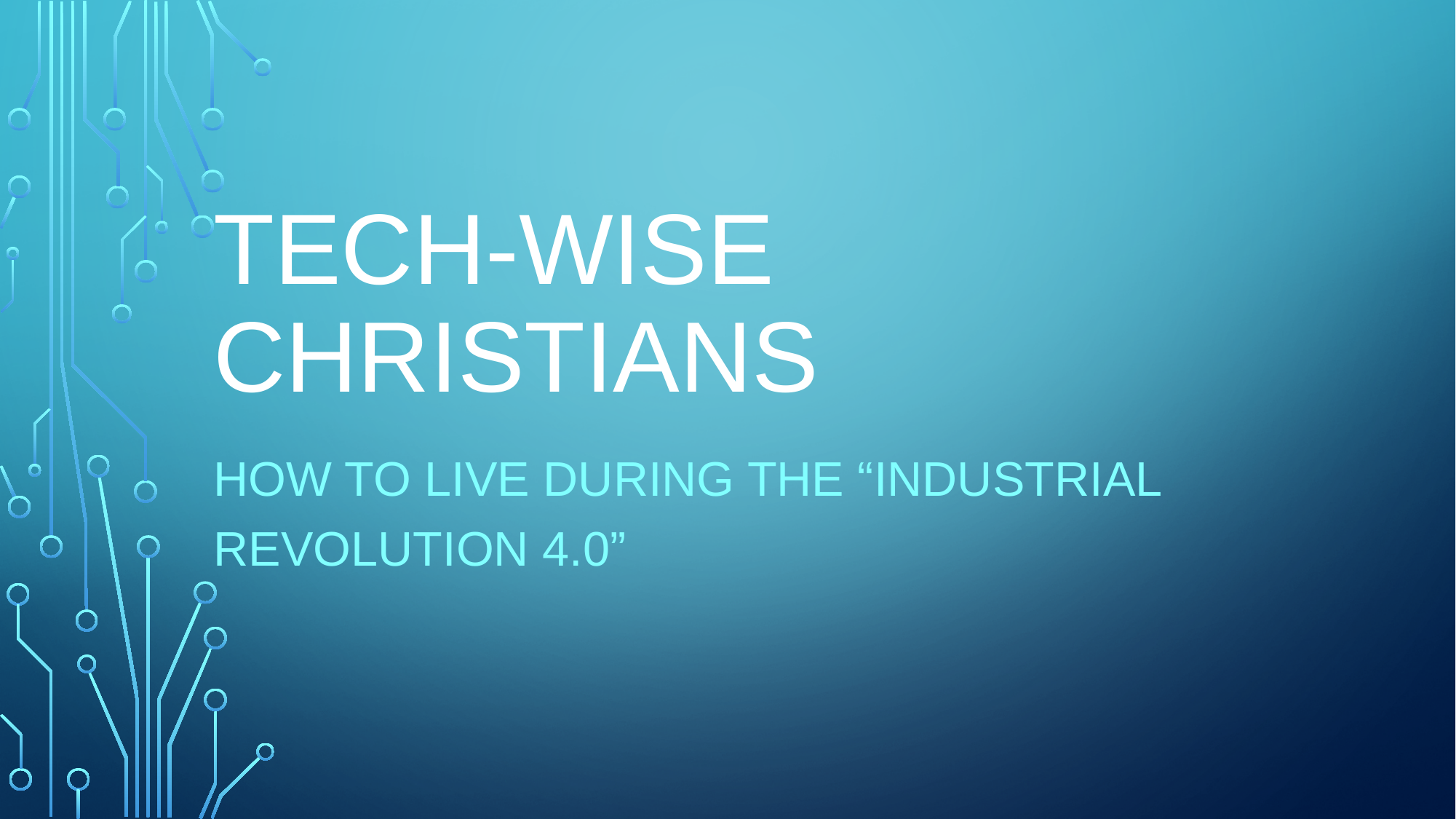

# Tech-wise Christians
how to live during the “Industrial Revolution 4.0”